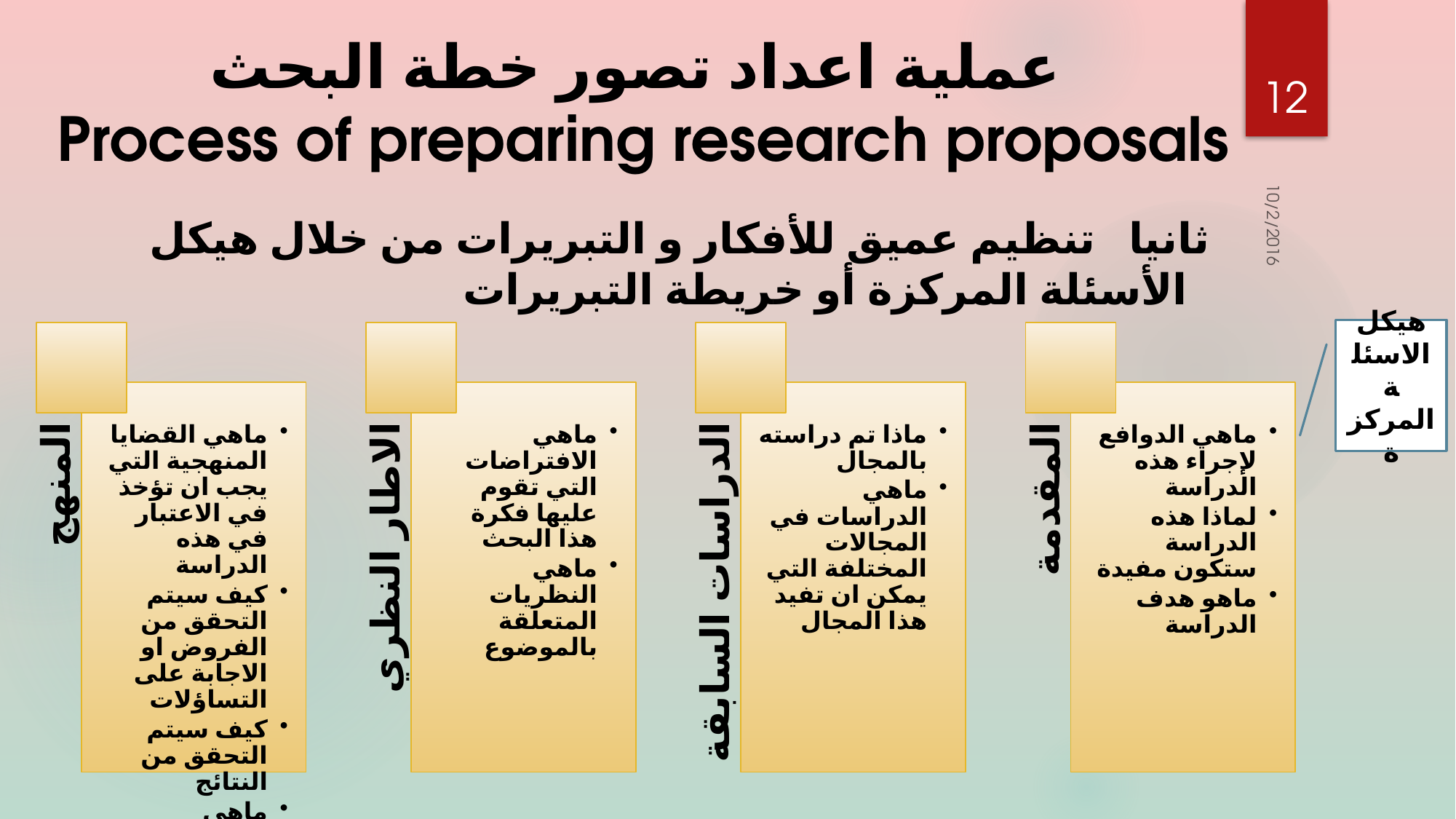

# عملية اعداد تصور خطة البحث Process of preparing research proposals
12
ثانيا   تنظيم عميق للأفكار و التبريرات من خلال هيكل الأسئلة المركزة أو خريطة التبريرات
10/2/2016
المنهج
ماهي القضايا المنهجية التي يجب ان تؤخذ في الاعتبار في هذه  الدراسة
كيف سيتم التحقق من الفروض او الاجابة على التساؤلات
كيف سيتم التحقق من النتائج
ماهي الاعتبارات الاخلاقية التي يجب ان تراعى
الاطار النظري
ماهي الافتراضات التي تقوم عليها فكرة هذا البحث
ماهي النظريات المتعلقة بالموضوع
الدراسات السابقة
ماذا تم دراسته بالمجال
ماهي الدراسات في المجالات المختلفة التي يمكن ان تفيد هذا المجال
المقدمة
ماهي الدوافع لإجراء هذه الدراسة
لماذا هذه الدراسة ستكون مفيدة
ماهو هدف الدراسة
هيكل الاسئلة المركزة